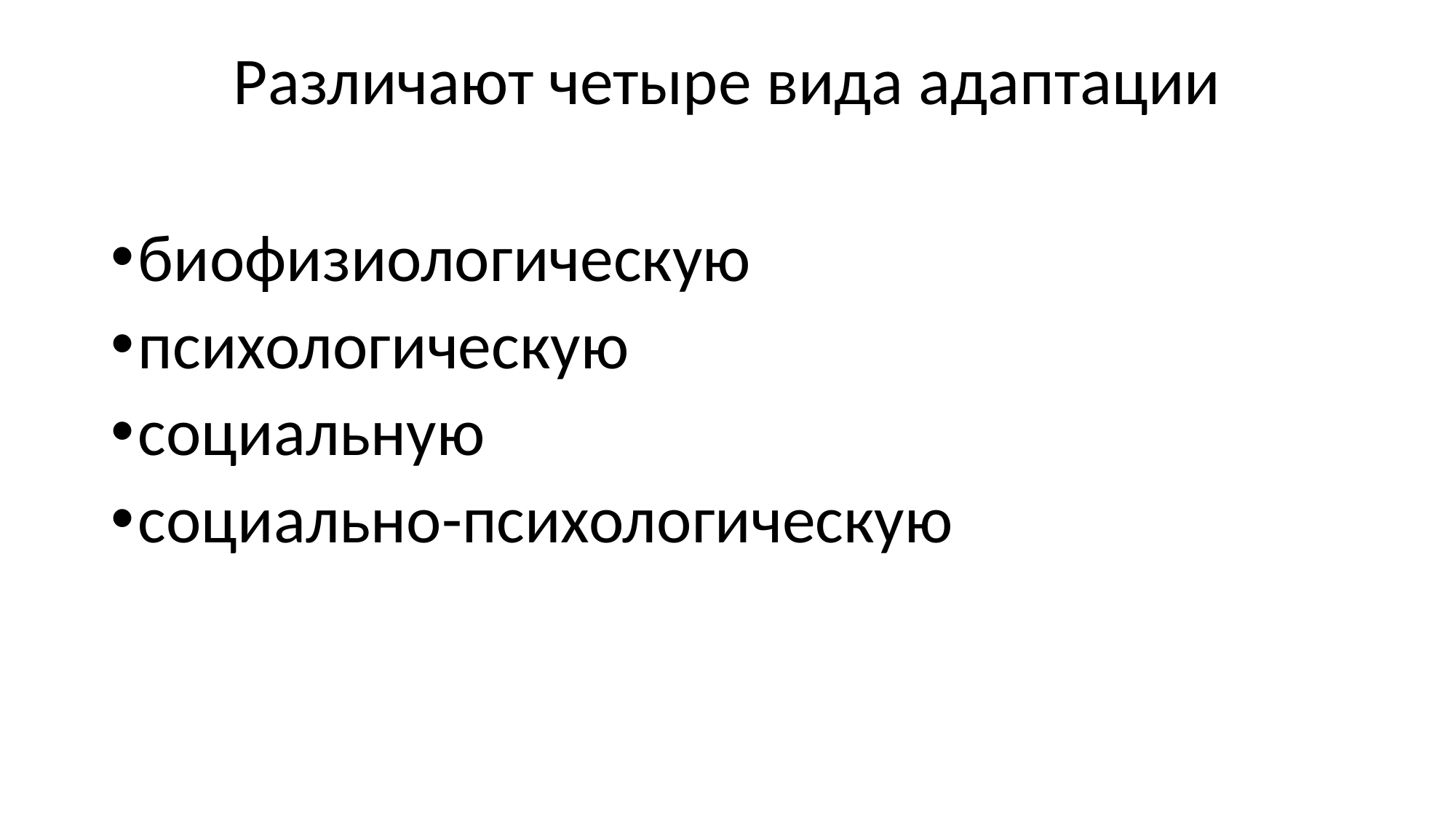

# Различают четыре вида адаптации
биофизиологическую
психологическую
социальную
социально-психологическую